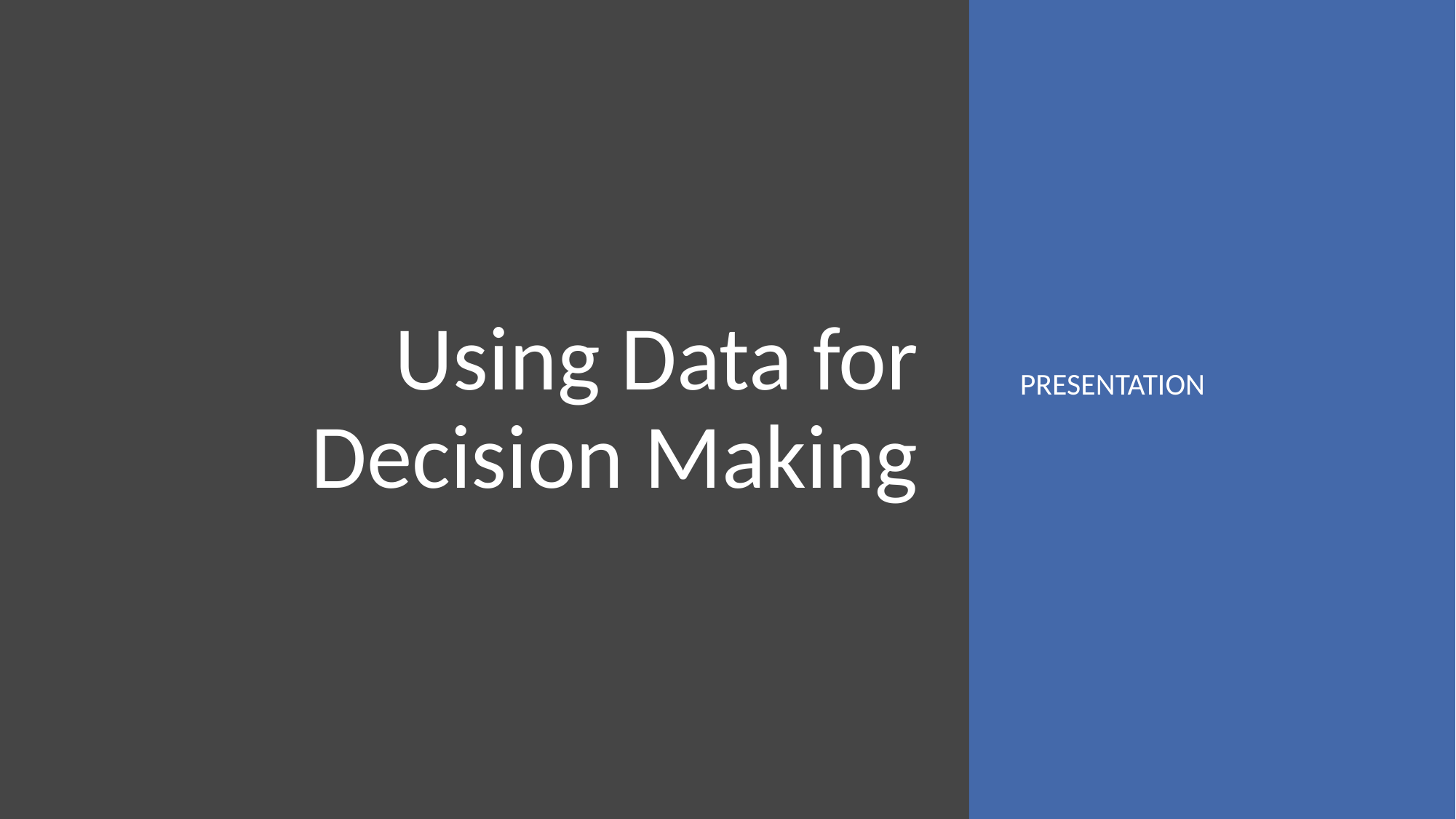

# Using Data for Decision Making
PRESENTATION

7